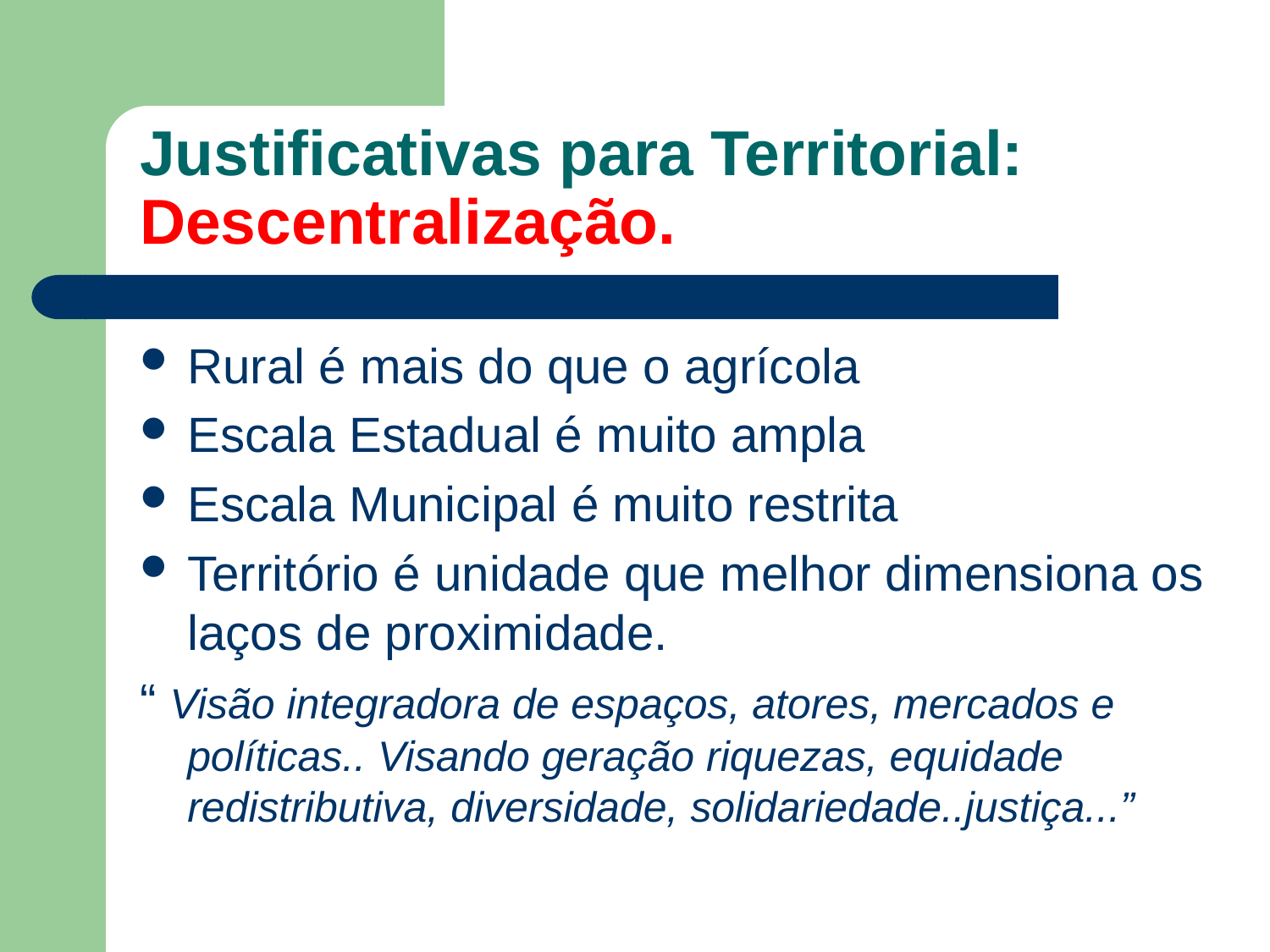

# Justificativas para Territorial: Descentralização.
Rural é mais do que o agrícola
Escala Estadual é muito ampla
Escala Municipal é muito restrita
Território é unidade que melhor dimensiona os laços de proximidade.
“ Visão integradora de espaços, atores, mercados e políticas.. Visando geração riquezas, equidade redistributiva, diversidade, solidariedade..justiça...”